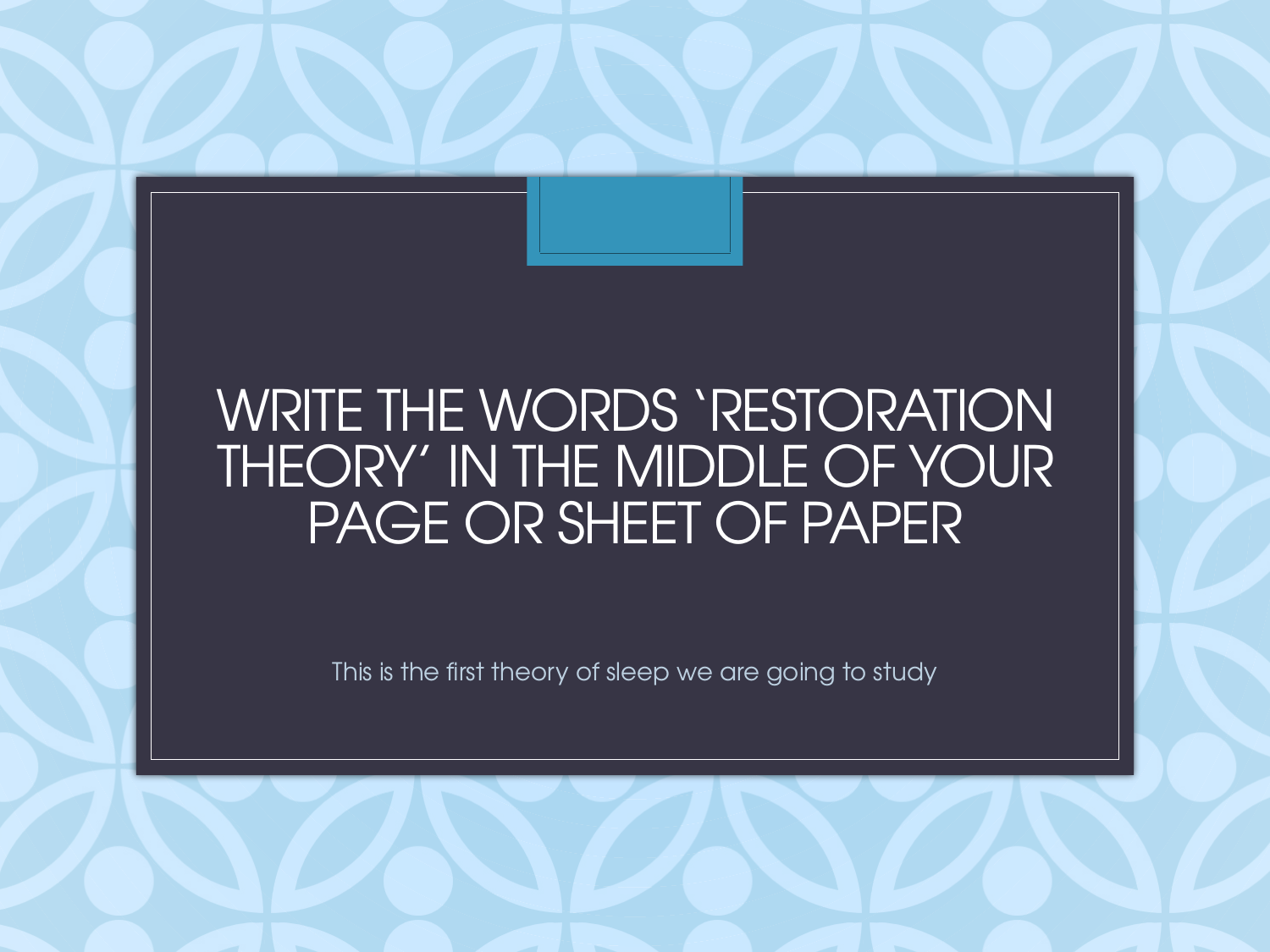

# Write the words ‘restoration theory’ in the middle of your page or sheet of paper
This is the first theory of sleep we are going to study